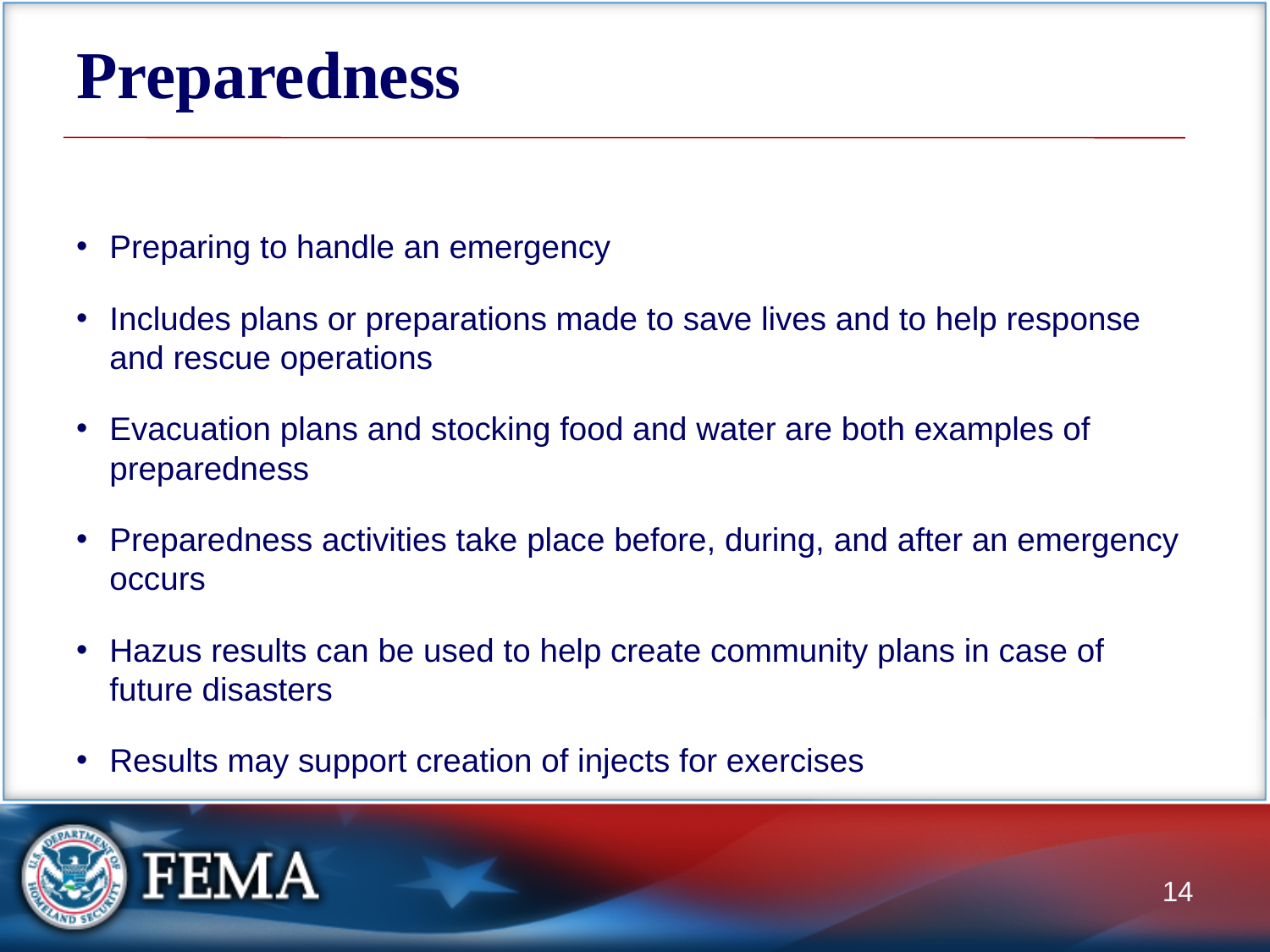

# Preparedness

Preparing to handle an emergency
Includes plans or preparations made to save lives and to help response and rescue operations
Evacuation plans and stocking food and water are both examples of preparedness
Preparedness activities take place before, during, and after an emergency occurs
Hazus results can be used to help create community plans in case of future disasters
Results may support creation of injects for exercises
14